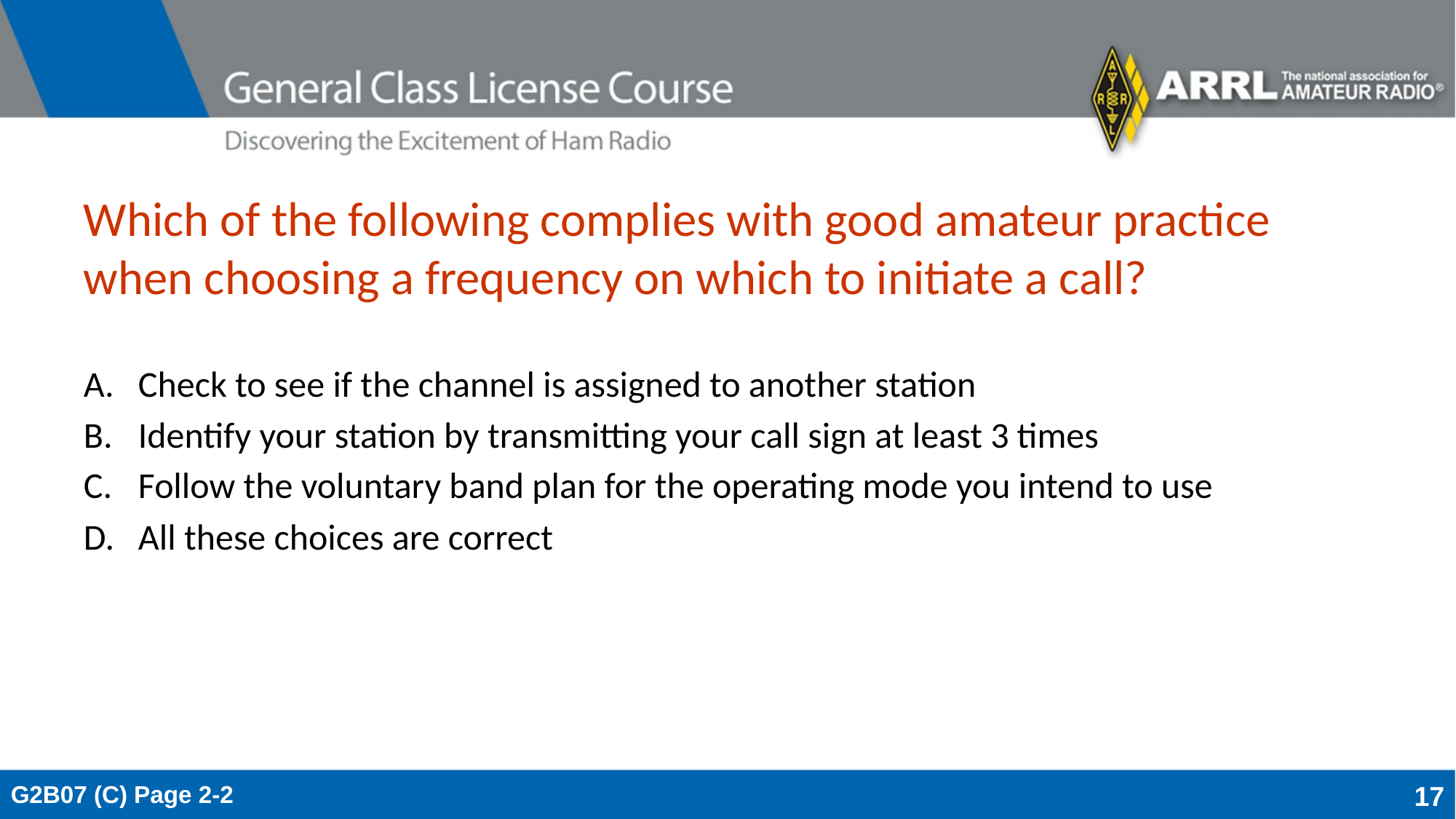

# Which of the following complies with good amateur practice when choosing a frequency on which to initiate a call?
Check to see if the channel is assigned to another station
Identify your station by transmitting your call sign at least 3 times
Follow the voluntary band plan for the operating mode you intend to use
All these choices are correct
G2B07 (C) Page 2-2
17